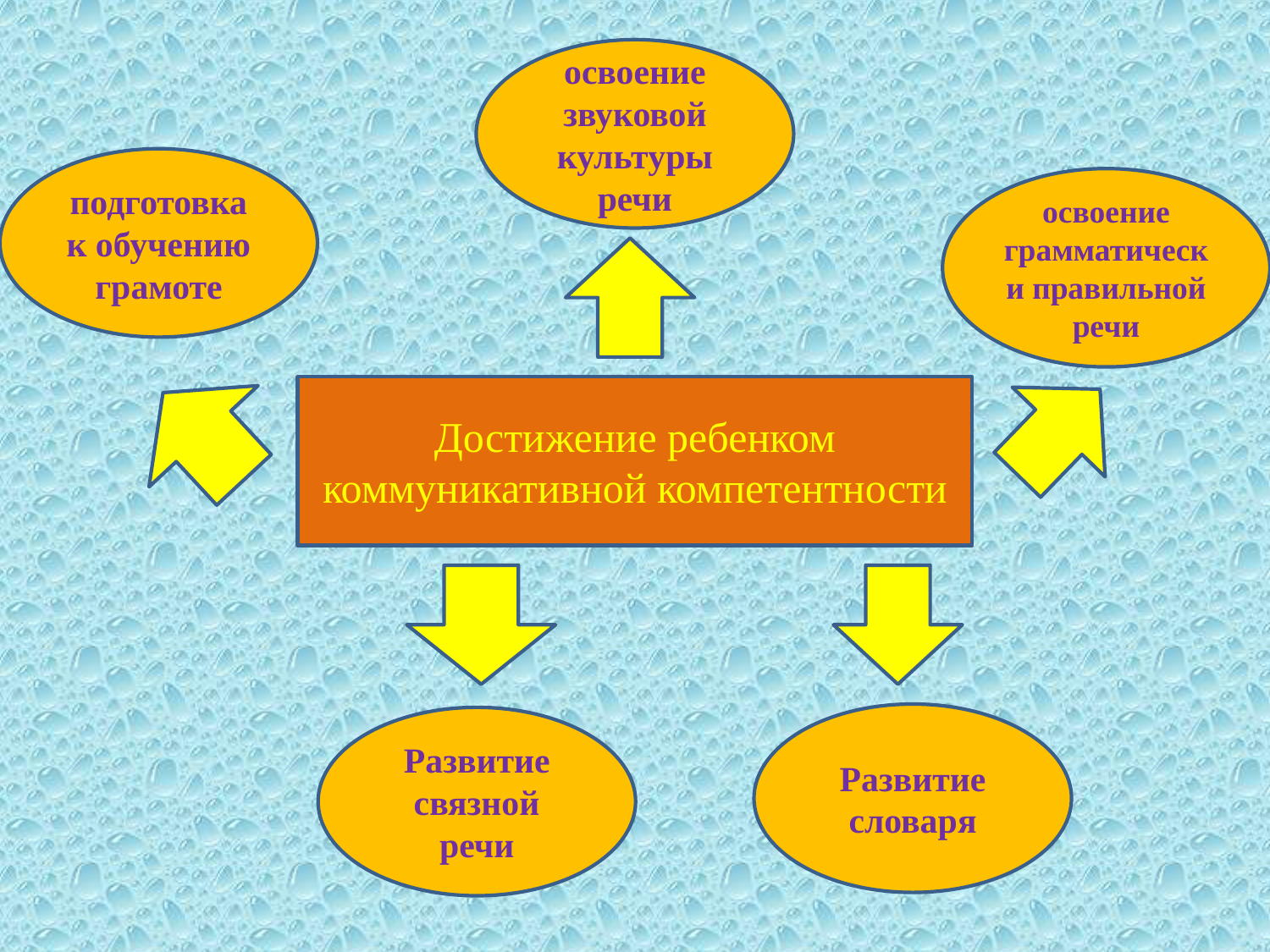

освоение звуковой культуры речи
подготовка к обучению грамоте
освоение грамматически правильной речи

Достижение ребенком коммуникативной компетентности

Развитие словаря
Развитие связной речи